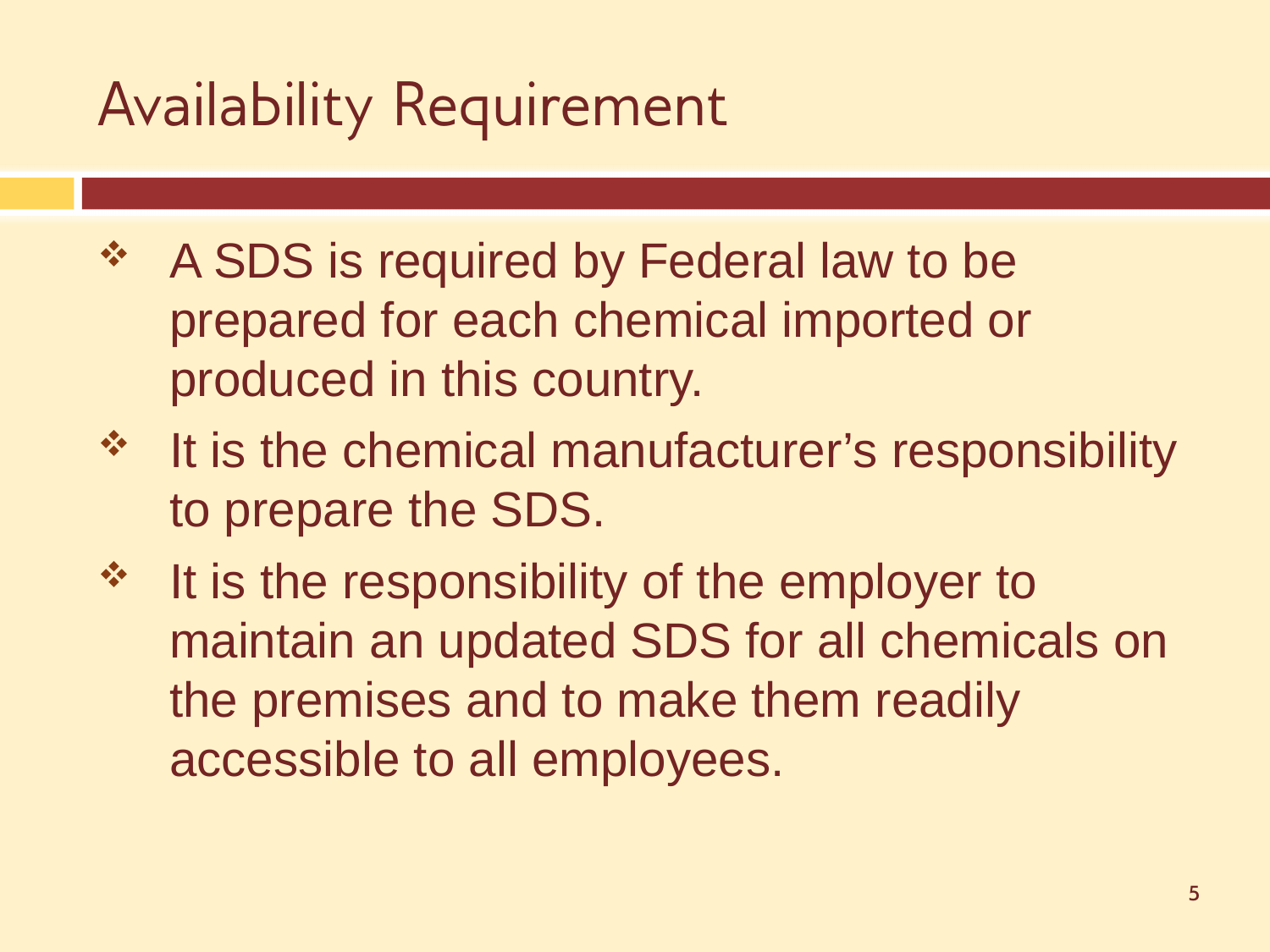

# Availability Requirement
A SDS is required by Federal law to be prepared for each chemical imported or produced in this country.
It is the chemical manufacturer’s responsibility to prepare the SDS.
It is the responsibility of the employer to maintain an updated SDS for all chemicals on the premises and to make them readily accessible to all employees.